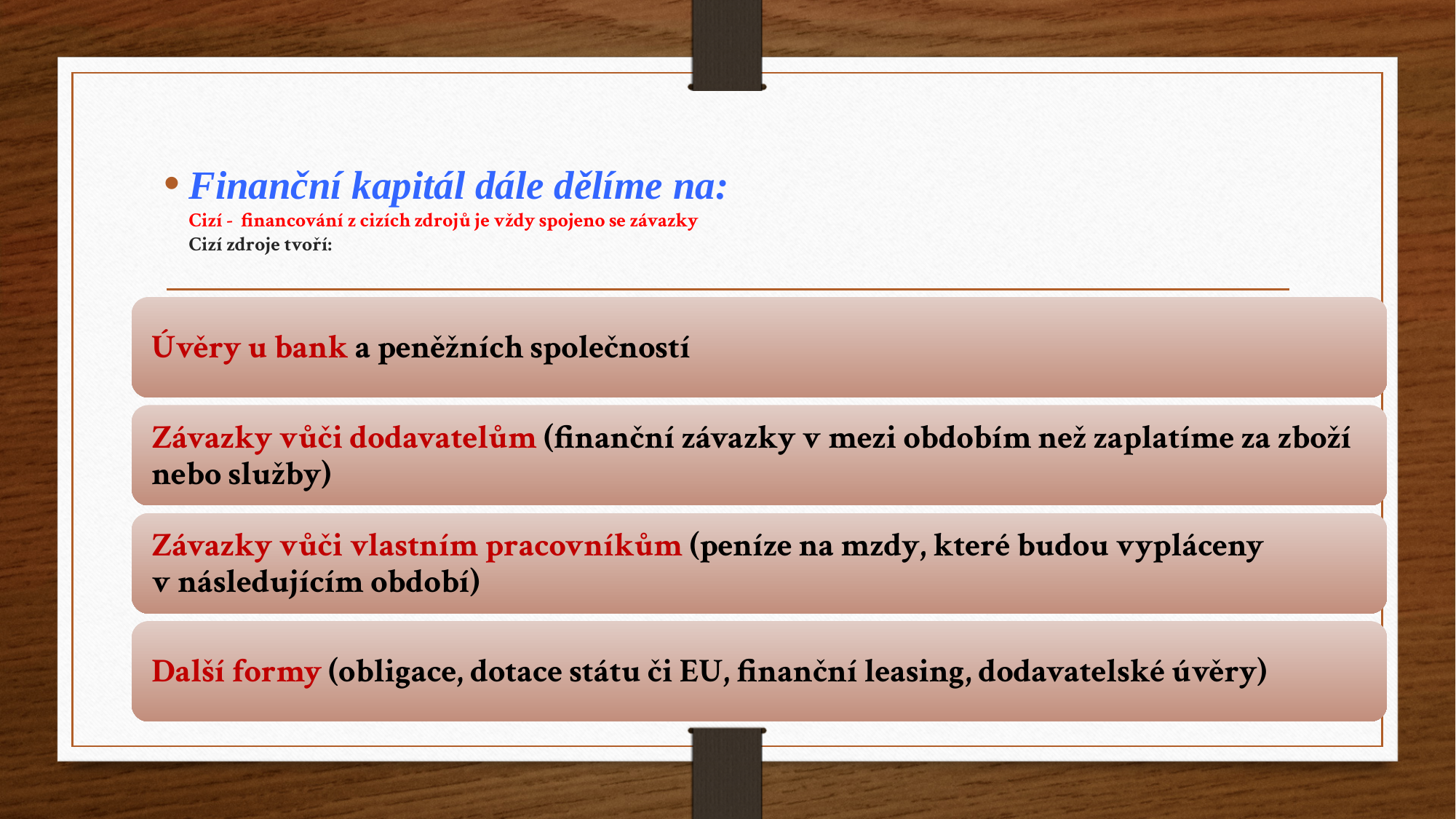

# Finanční kapitál dále dělíme na: Cizí -  financování z cizích zdrojů je vždy spojeno se závazky Cizí zdroje tvoří:
Úvěry u bank a peněžních společností
Závazky vůči dodavatelům (finanční závazky v mezi obdobím než zaplatíme za zboží nebo služby)
Závazky vůči vlastním pracovníkům (peníze na mzdy, které budou vypláceny
v následujícím období)
Další formy (obligace, dotace státu či EU, finanční leasing, dodavatelské úvěry)